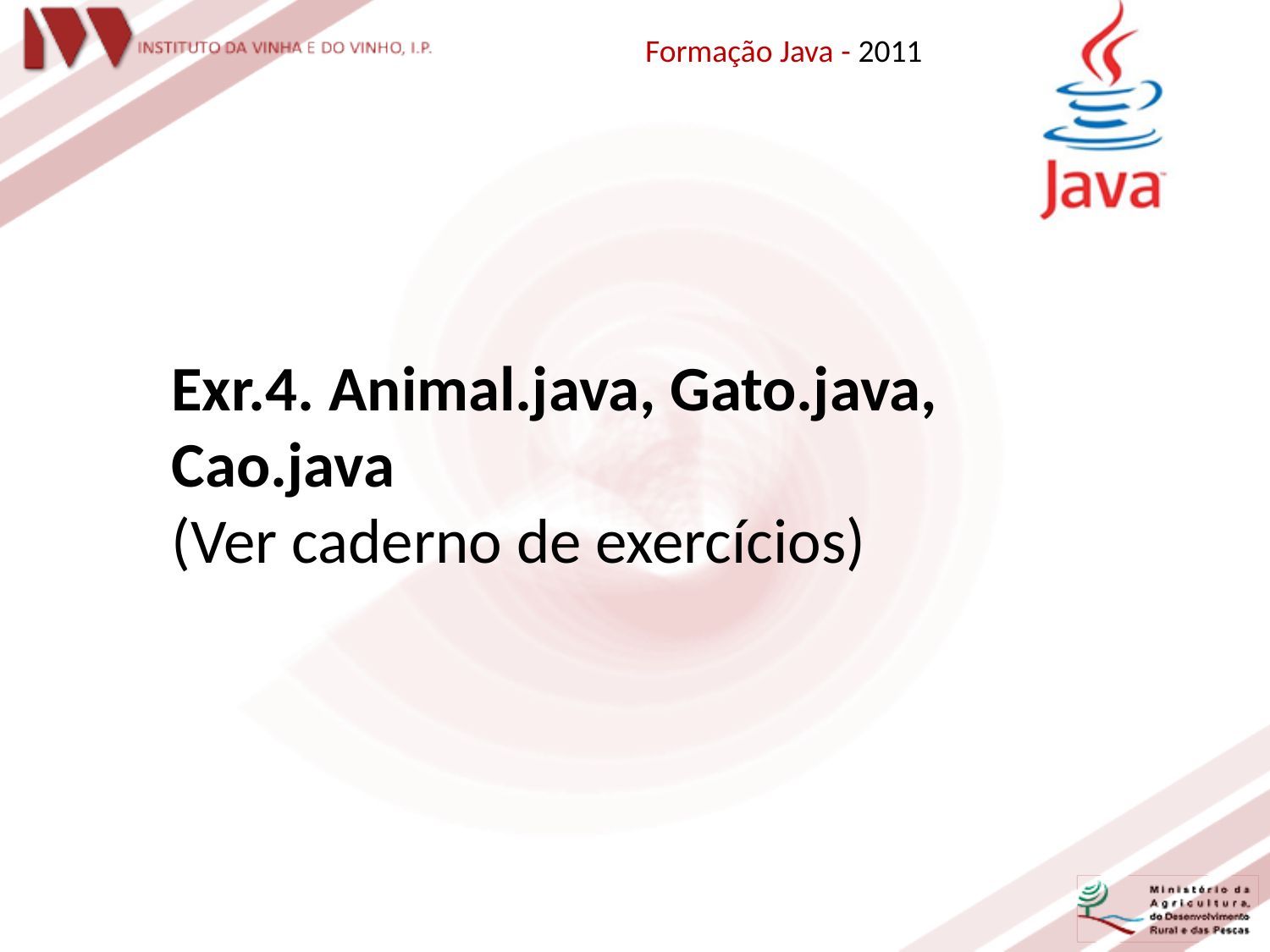

Formação Java - 2011

Exr.4. Animal.java, Gato.java, Cao.java
(Ver caderno de exercícios)